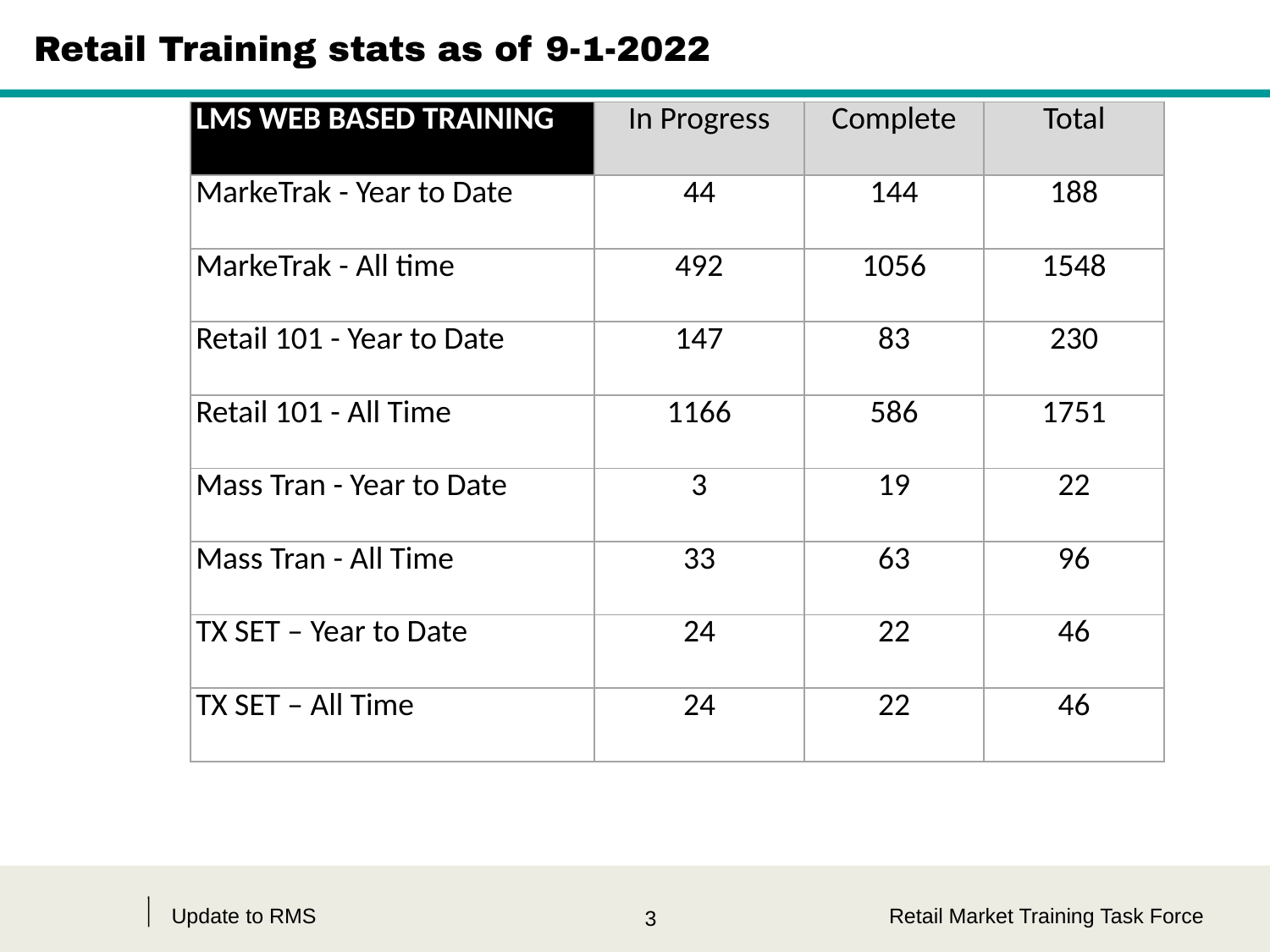

# Retail Training stats as of 9-1-2022
| LMS WEB BASED TRAINING | In Progress | Complete | Total |
| --- | --- | --- | --- |
| MarkeTrak - Year to Date | 44 | 144 | 188 |
| MarkeTrak - All time | 492 | 1056 | 1548 |
| Retail 101 - Year to Date | 147 | 83 | 230 |
| Retail 101 - All Time | 1166 | 586 | 1751 |
| Mass Tran - Year to Date | 3 | 19 | 22 |
| Mass Tran - All Time | 33 | 63 | 96 |
| TX SET – Year to Date | 24 | 22 | 46 |
| TX SET – All Time | 24 | 22 | 46 |
Update to RMS
Retail Market Training Task Force